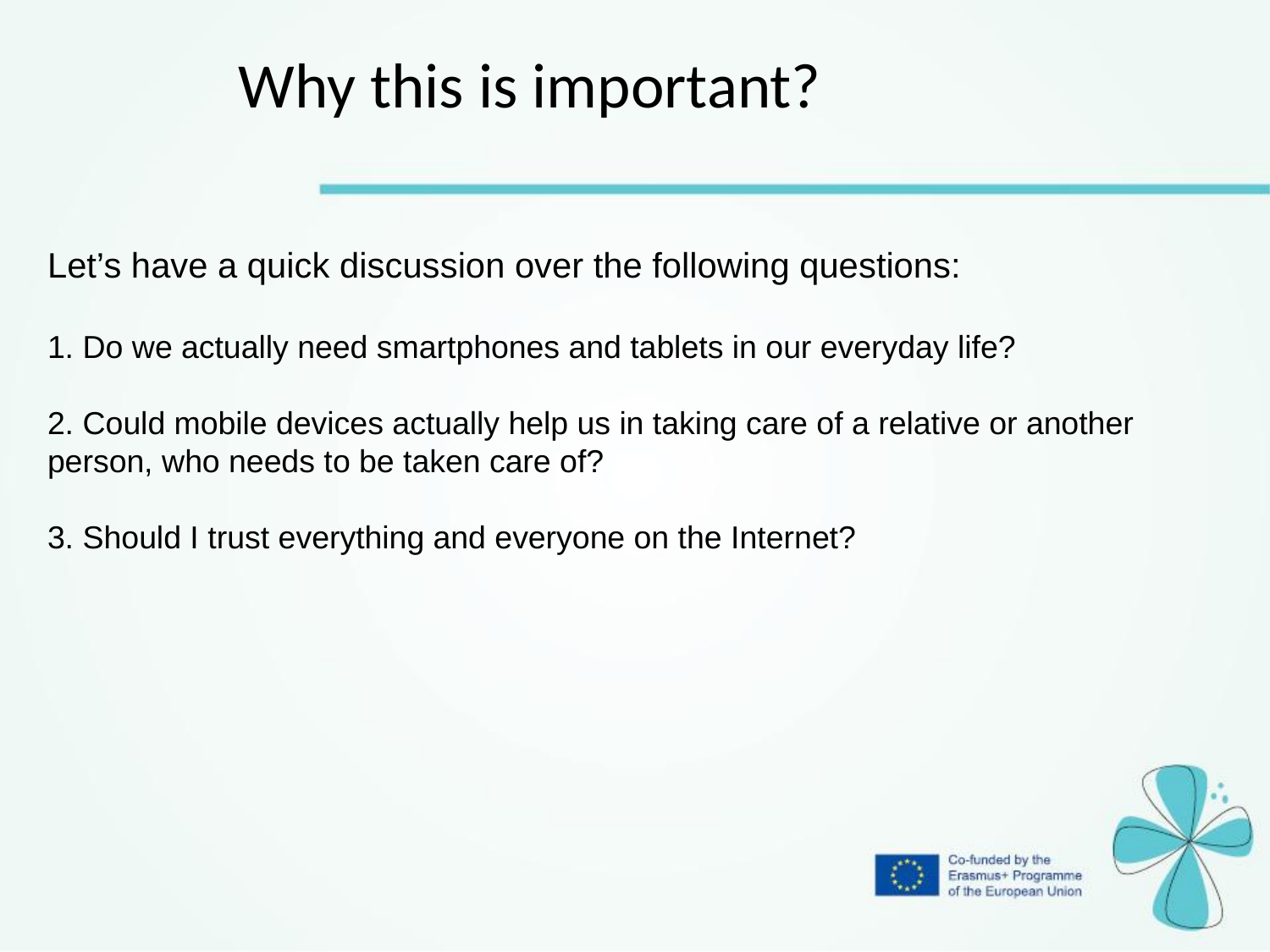

Why this is important?
Let’s have a quick discussion over the following questions:

1. Do we actually need smartphones and tablets in our everyday life?

2. Could mobile devices actually help us in taking care of a relative or another person, who needs to be taken care of?

3. Should I trust everything and everyone on the Internet?